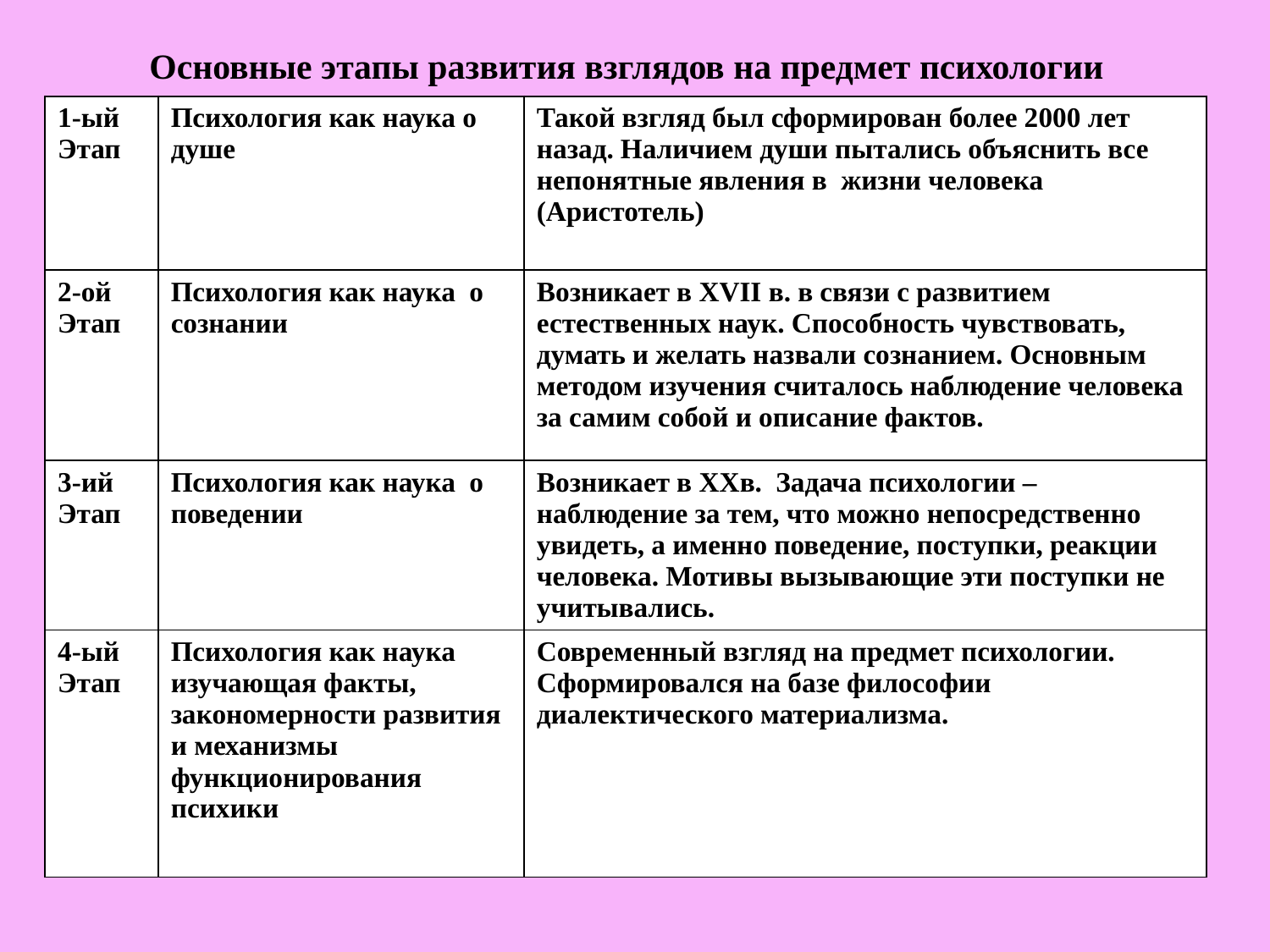

# Основные этапы развития взглядов на предмет психологии
| 1-ый Этап | Психология как наука о душе | Такой взгляд был сформирован более 2000 лет назад. Наличием души пытались объяснить все непонятные явления в жизни человека (Аристотель) |
| --- | --- | --- |
| 2-ой Этап | Психология как наука о сознании | Возникает в XVII в. в связи с развитием естественных наук. Способность чувствовать, думать и желать назвали сознанием. Основным методом изучения считалось наблюдение человека за самим собой и описание фактов. |
| 3-ий Этап | Психология как наука о поведении | Возникает в XXв. Задача психологии – наблюдение за тем, что можно непосредственно увидеть, а именно поведение, поступки, реакции человека. Мотивы вызывающие эти поступки не учитывались. |
| 4-ый Этап | Психология как наука изучающая факты, закономерности развития и механизмы функционирования психики | Современный взгляд на предмет психологии. Сформировался на базе философии диалектического материализма. |